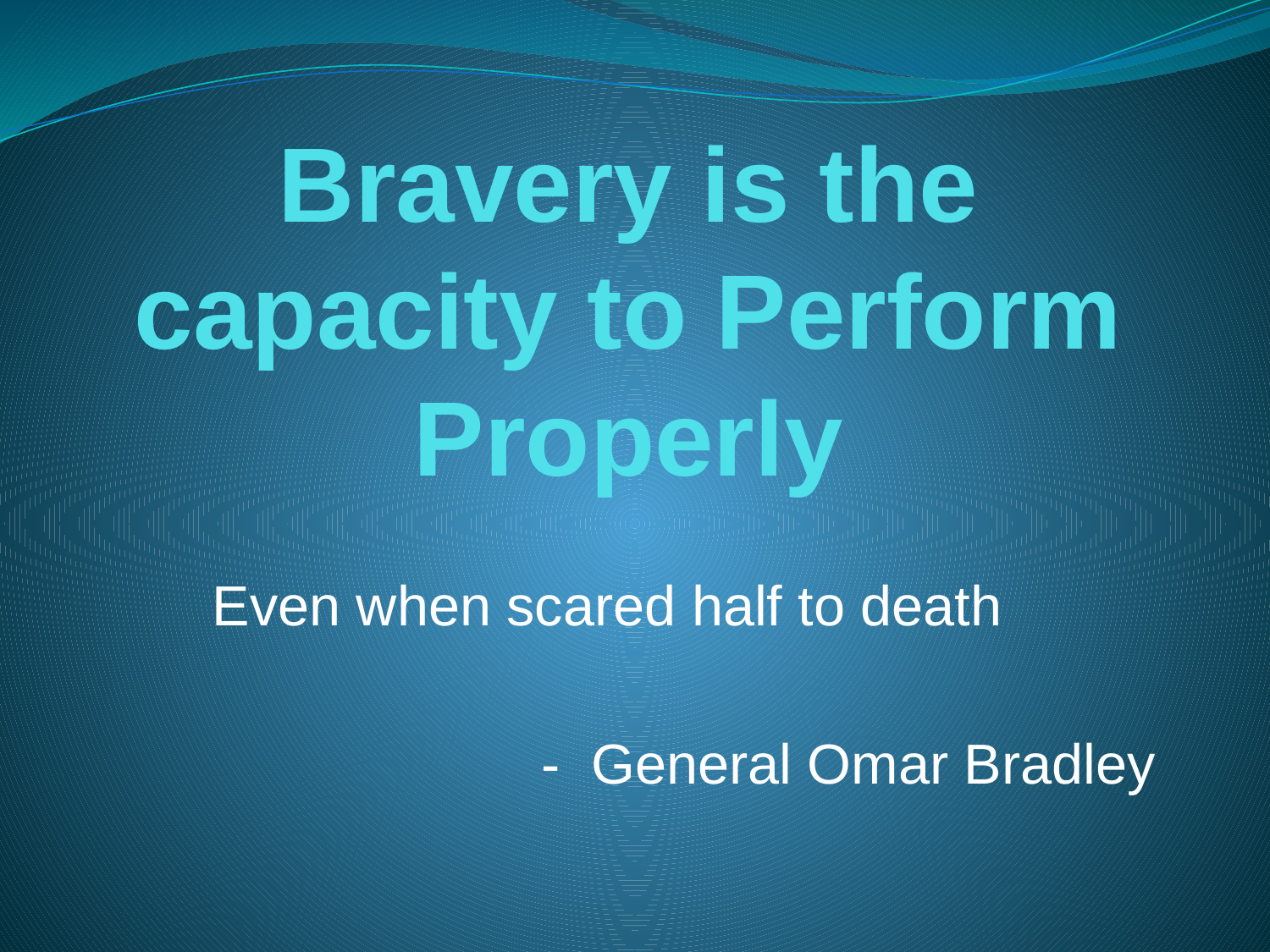

# Bravery is the capacity to Perform Properly

Even when scared half to death

-  General Omar Bradley